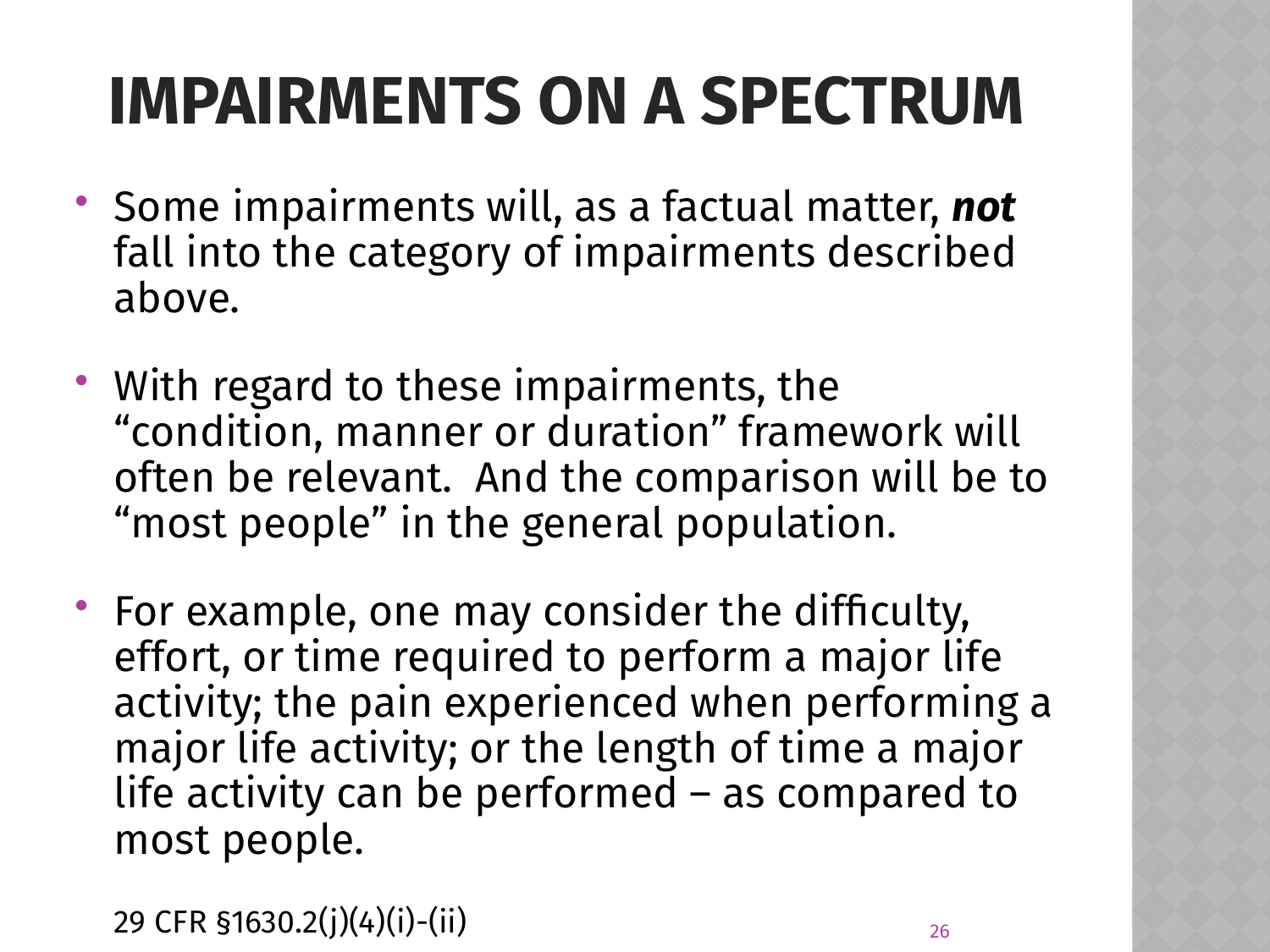

# Impairments on a spectrum
Some impairments will, as a factual matter, not fall into the category of impairments described above.
With regard to these impairments, the “condition, manner or duration” framework will often be relevant.  And the comparison will be to “most people” in the general population.
For example, one may consider the difficulty, effort, or time required to perform a major life activity; the pain experienced when performing a major life activity; or the length of time a major life activity can be performed – as compared to most people.
	29 CFR §1630.2(j)(4)(i)-(ii)
26